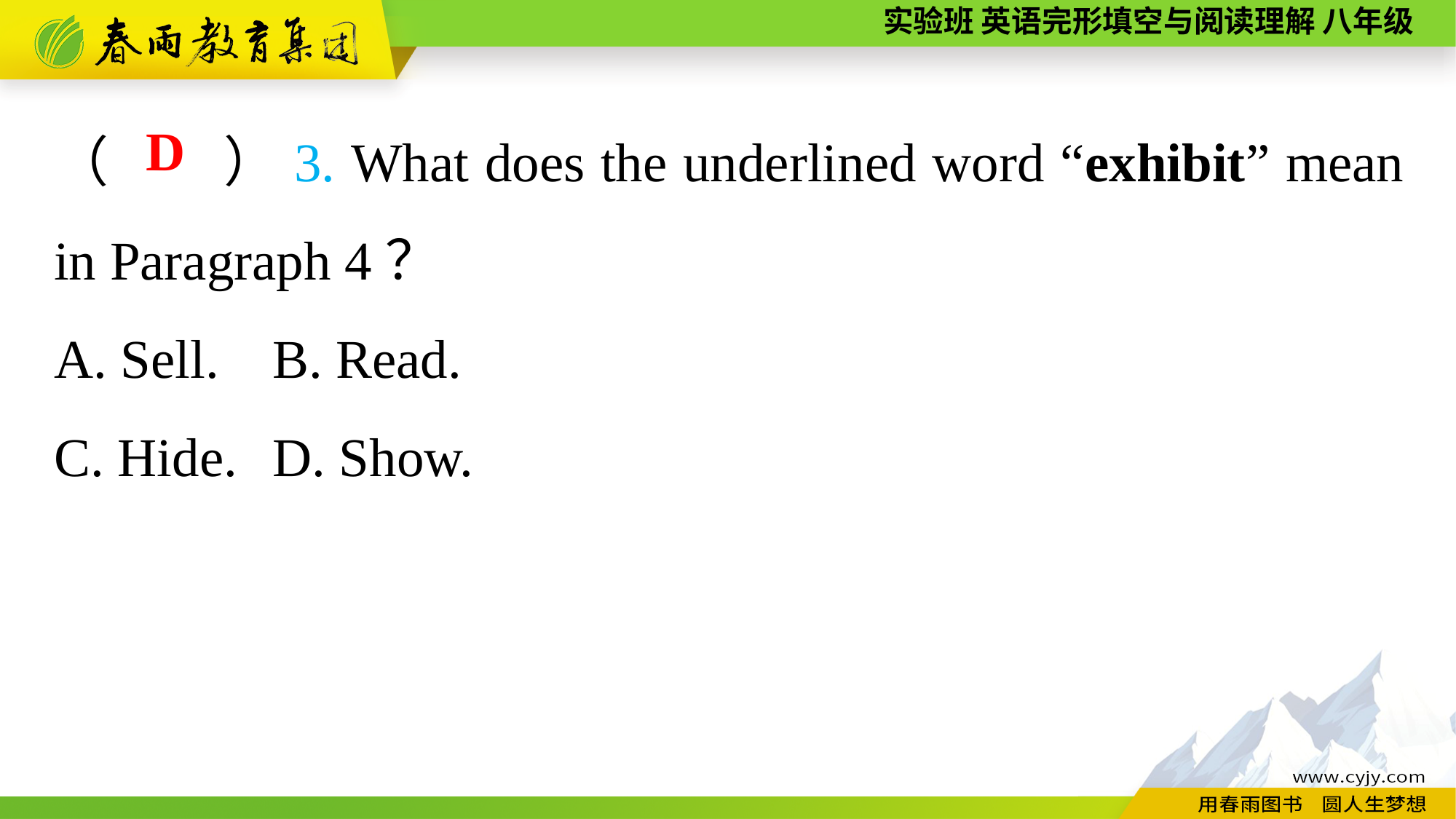

（　　）3. What does the underlined word “exhibit” mean in Paragraph 4？
A. Sell.	B. Read.
C. Hide.	D. Show.
D